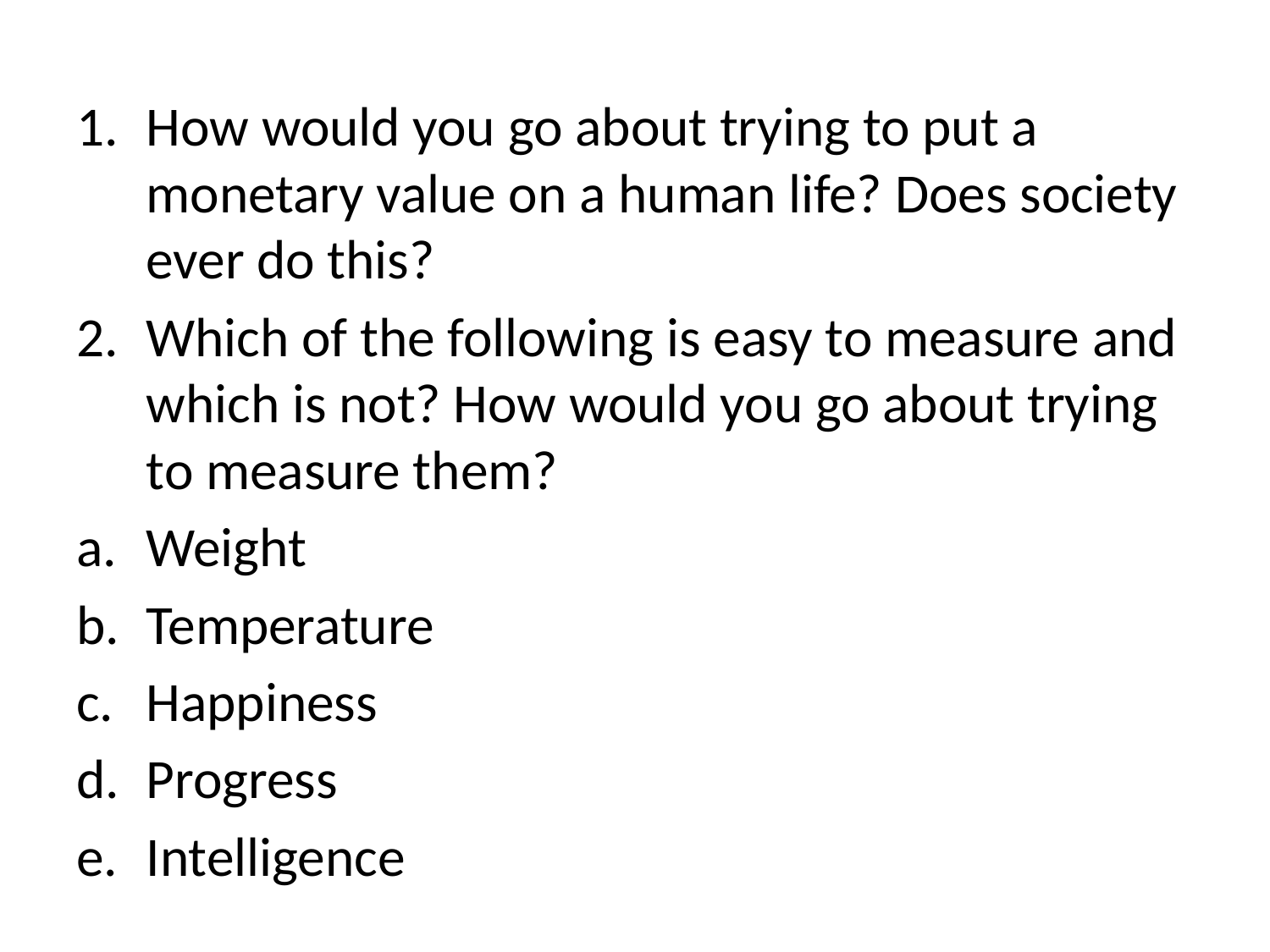

How would you go about trying to put a monetary value on a human life? Does society ever do this?
Which of the following is easy to measure and which is not? How would you go about trying to measure them?
Weight
Temperature
Happiness
Progress
Intelligence